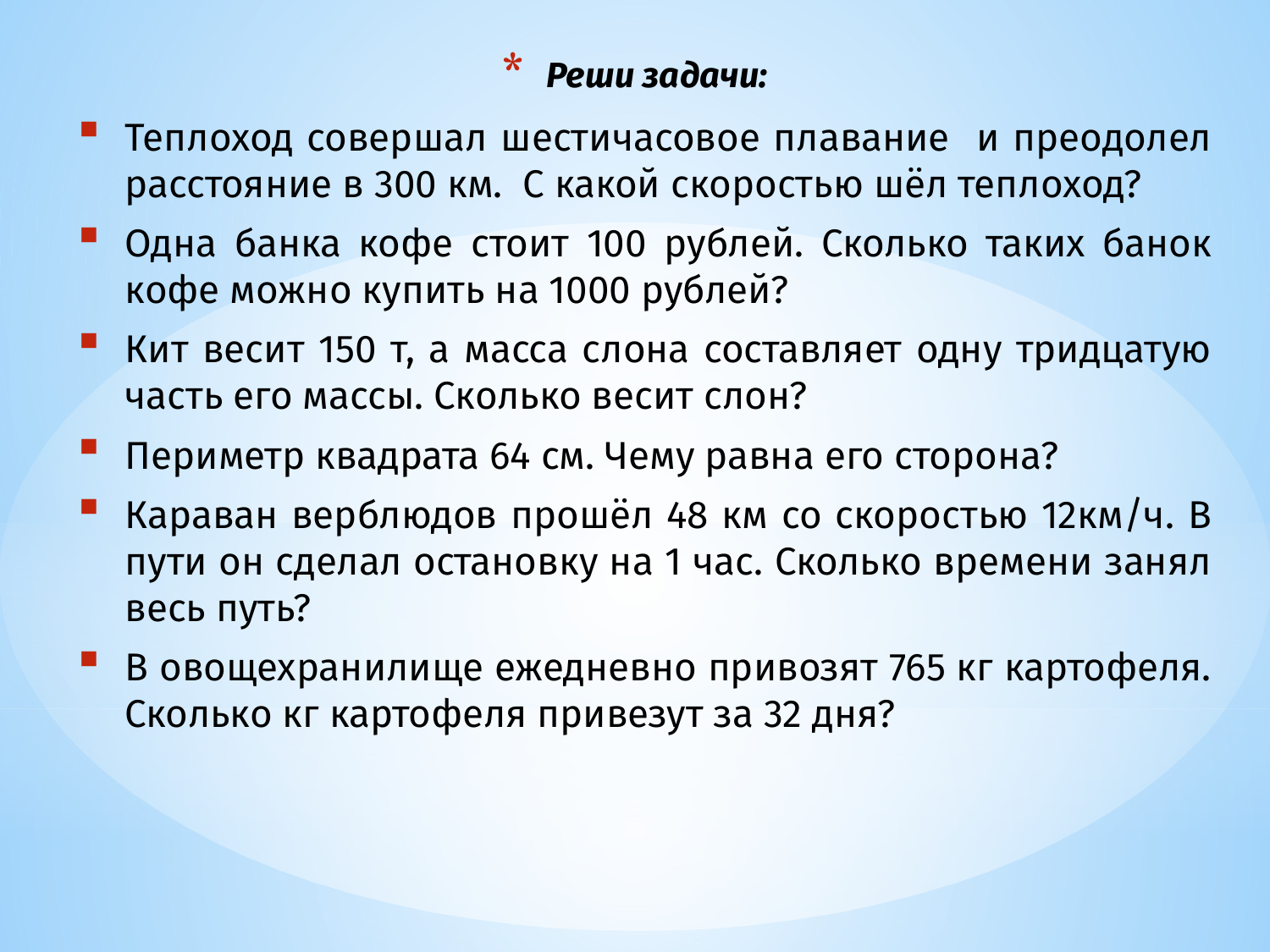

# Реши задачи:
Теплоход совершал шестичасовое плавание  и преодолел расстояние в 300 км.  С какой скоростью шёл теплоход?
Одна банка кофе стоит 100 рублей. Сколько таких банок кофе можно купить на 1000 рублей?
Кит весит 150 т, а масса слона составляет одну тридцатую часть его массы. Сколько весит слон?
Периметр квадрата 64 см. Чему равна его сторона?
Караван верблюдов прошёл 48 км со скоростью 12км/ч. В пути он сделал остановку на 1 час. Сколько времени занял весь путь?
В овощехранилище ежедневно привозят 765 кг картофеля. Сколько кг картофеля привезут за 32 дня?